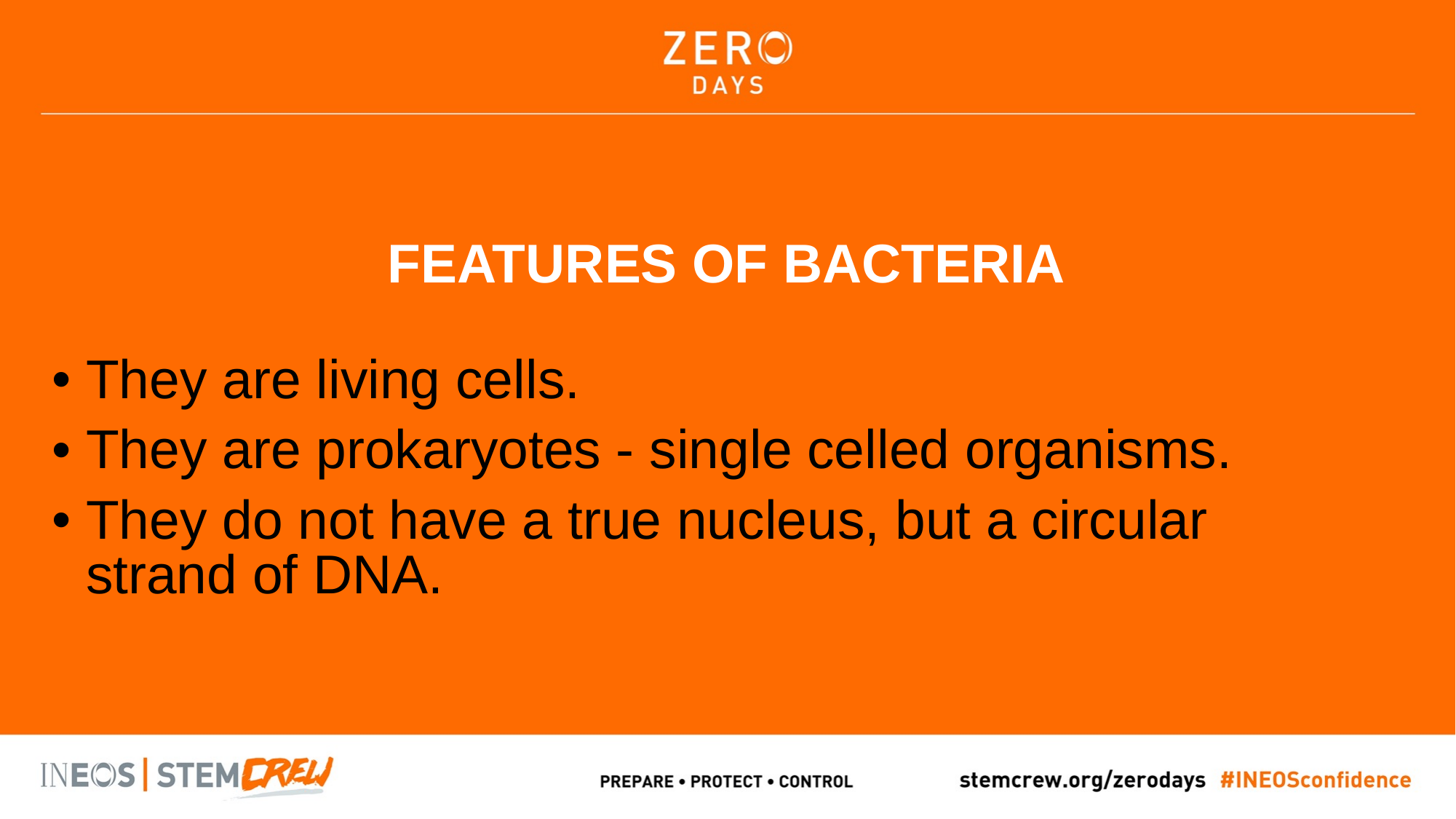

FEATURES OF BACTERIA

They are living cells.
They are prokaryotes - single celled organisms.
They do not have a true nucleus, but a circular 
strand of DNA.